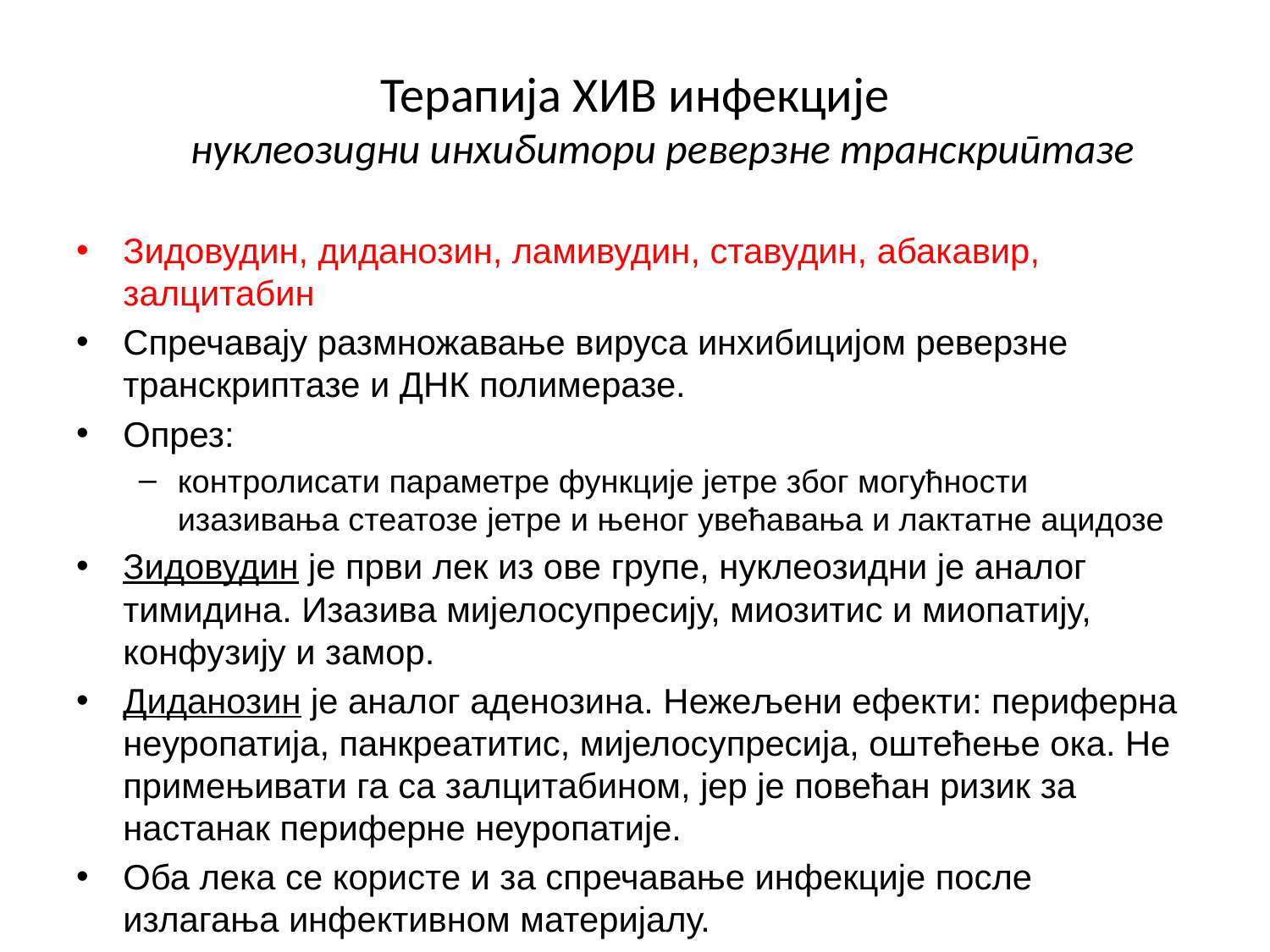

# Терапија ХИВ инфекције нуклеозидни инхибитори реверзне транскриптазе
Зидовудин, диданозин, ламивудин, ставудин, абакавир, залцитабин
Спречавају размножавање вируса инхибицијом реверзне транскриптазе и ДНК полимеразе.
Опрез:
контролисати параметре функције јетре због могућности изазивања стеатозе јетре и њеног увећавања и лактатне ацидозе
Зидовудин је први лек из ове групе, нуклеозидни је аналог тимидина. Изазива мијелосупресију, миозитис и миопатију, конфузију и замор.
Диданозин је аналог аденозина. Нежељени ефекти: периферна неуропатија, панкреатитис, мијелосупресија, оштећење ока. Не примењивати га са залцитабином, јер је повећан ризик за настанак периферне неуропатије.
Оба лека се користе и за спречавање инфекције после излагања инфективном материјалу.